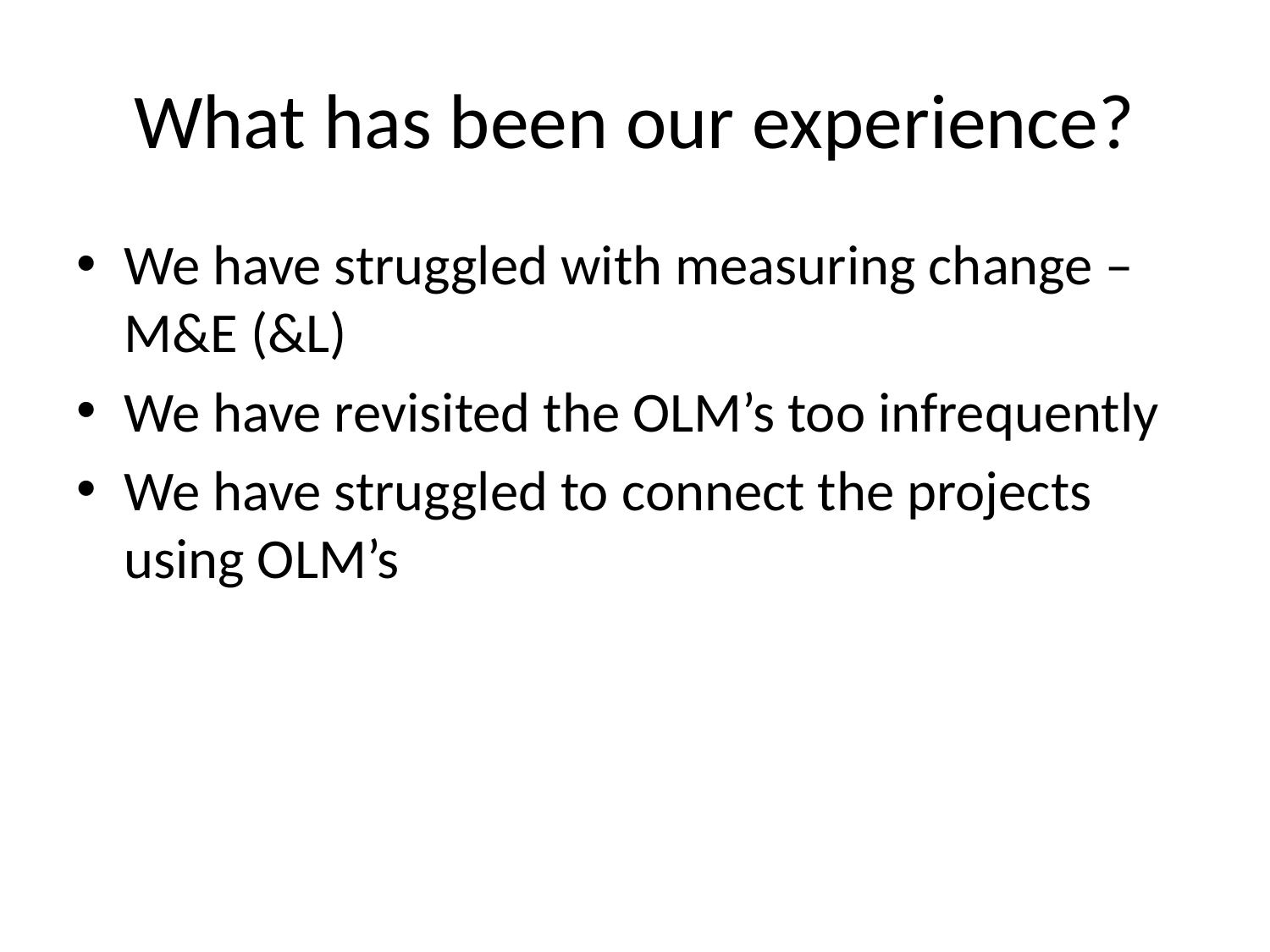

# What has been our experience?
We have struggled with measuring change – M&E (&L)
We have revisited the OLM’s too infrequently
We have struggled to connect the projects using OLM’s